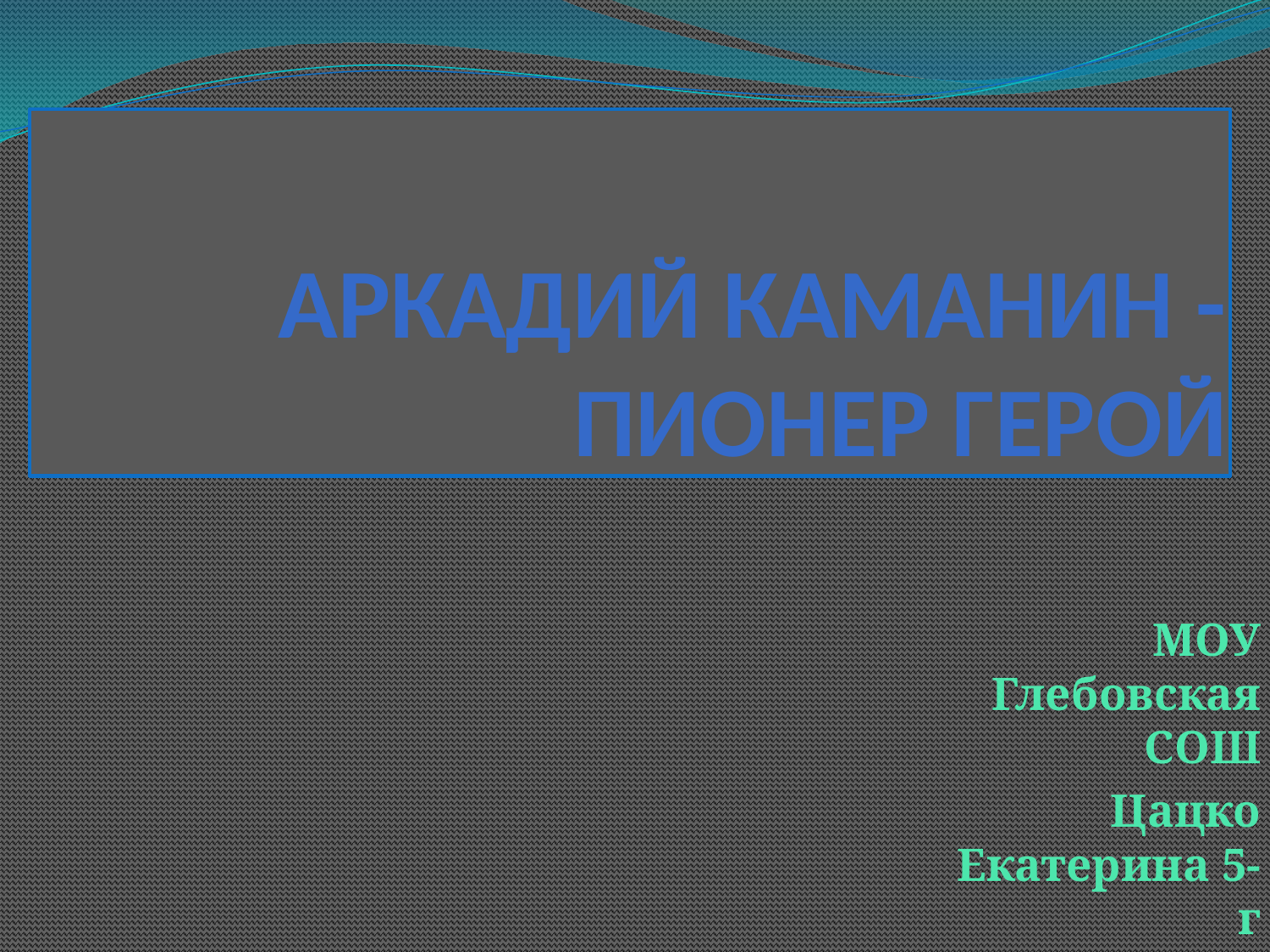

# Аркадий Каманин - пионер герой
МОУ Глебовская СОШ
Цацко Екатерина 5-г